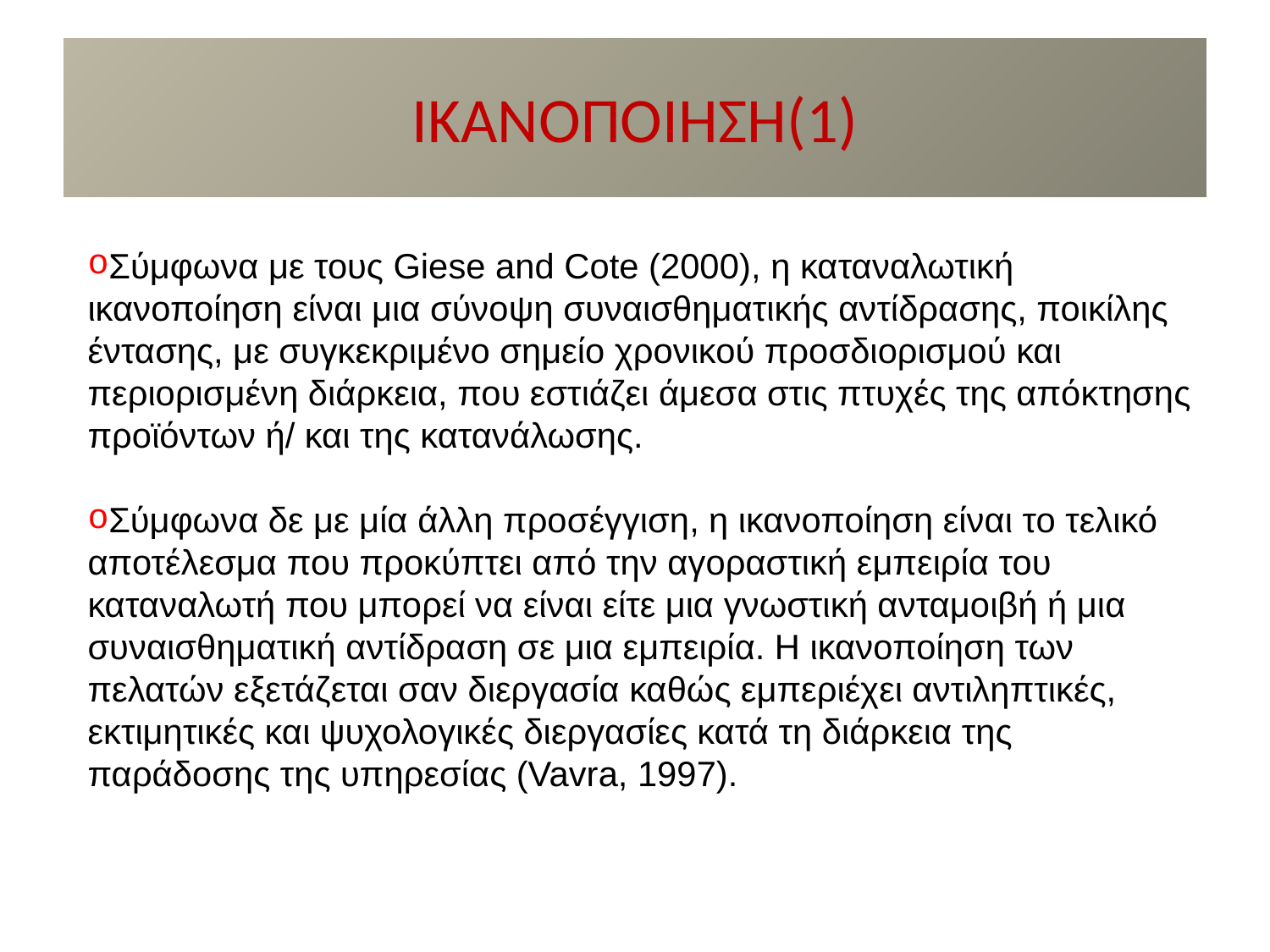

# ΙΚΑΝΟΠΟΙΗΣΗ(1)
Σύμφωνα με τους Giese and Cote (2000), η καταναλωτική ικανοποίηση είναι μια σύνοψη συναισθηματικής αντίδρασης, ποικίλης έντασης, με συγκεκριμένο σημείο χρονικού προσδιορισμού και περιορισμένη διάρκεια, που εστιάζει άμεσα στις πτυχές της απόκτησης προϊόντων ή/ και της κατανάλωσης.

Σύμφωνα δε με μία άλλη προσέγγιση, η ικανοποίηση είναι το τελικό αποτέλεσμα που προκύπτει από την αγοραστική εμπειρία του καταναλωτή που μπορεί να είναι είτε μια γνωστική ανταμοιβή ή μια συναισθηματική αντίδραση σε μια εμπειρία. Η ικανοποίηση των πελατών εξετάζεται σαν διεργασία καθώς εμπεριέχει αντιληπτικές, εκτιμητικές και ψυχολογικές διεργασίες κατά τη διάρκεια της παράδοσης της υπηρεσίας (Vavra, 1997).